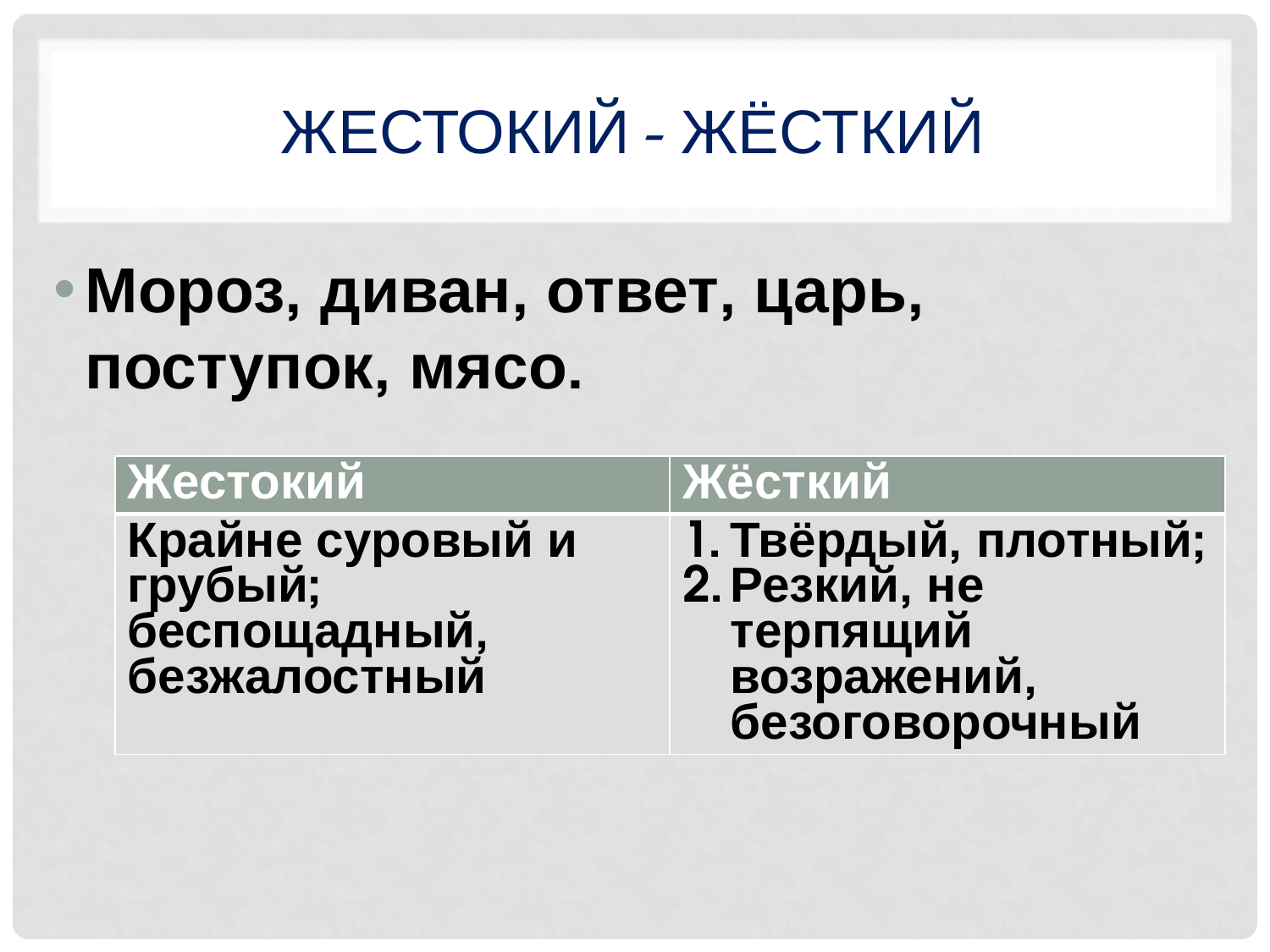

# Жестокий - жёсткий
Мороз, диван, ответ, царь, поступок, мясо.
| Жестокий | Жёсткий |
| --- | --- |
| Крайне суровый и грубый; беспощадный, безжалостный | Твёрдый, плотный; Резкий, не терпящий возражений, безоговорочный |